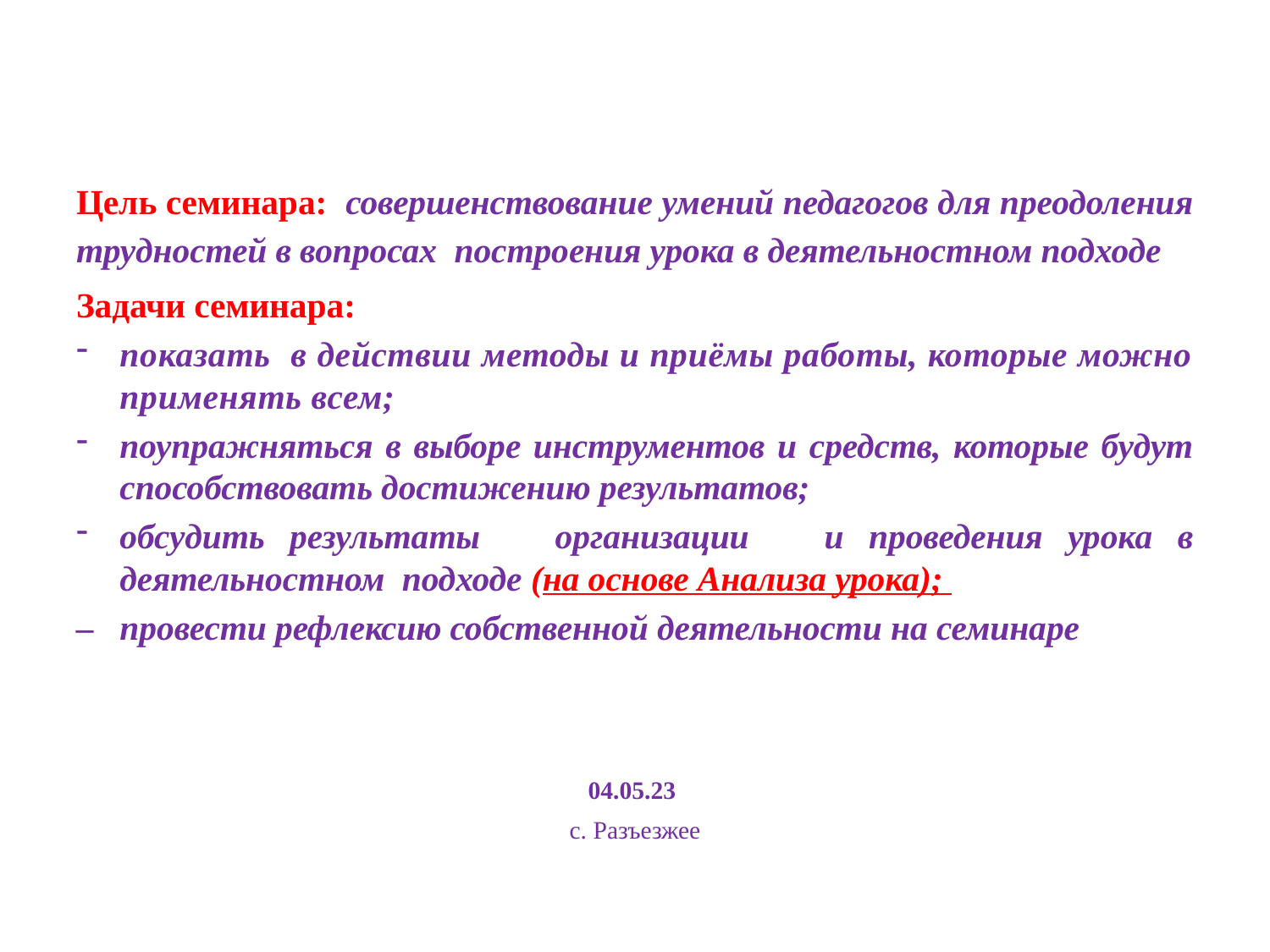

#

Цель семинара:  совершенствование умений педагогов для преодоления трудностей в вопросах  построения урока в деятельностном подходе
Задачи семинара:
показать  в действии методы и приёмы работы, которые можно применять всем;
поупражняться в выборе инструментов и средств, которые будут способствовать достижению результатов;
обсудить результаты   организации   и проведения урока в деятельностном  подходе (на основе Анализа урока);
–   провести рефлексию собственной деятельности на семинаре

04.05.23
с. Разъезжее